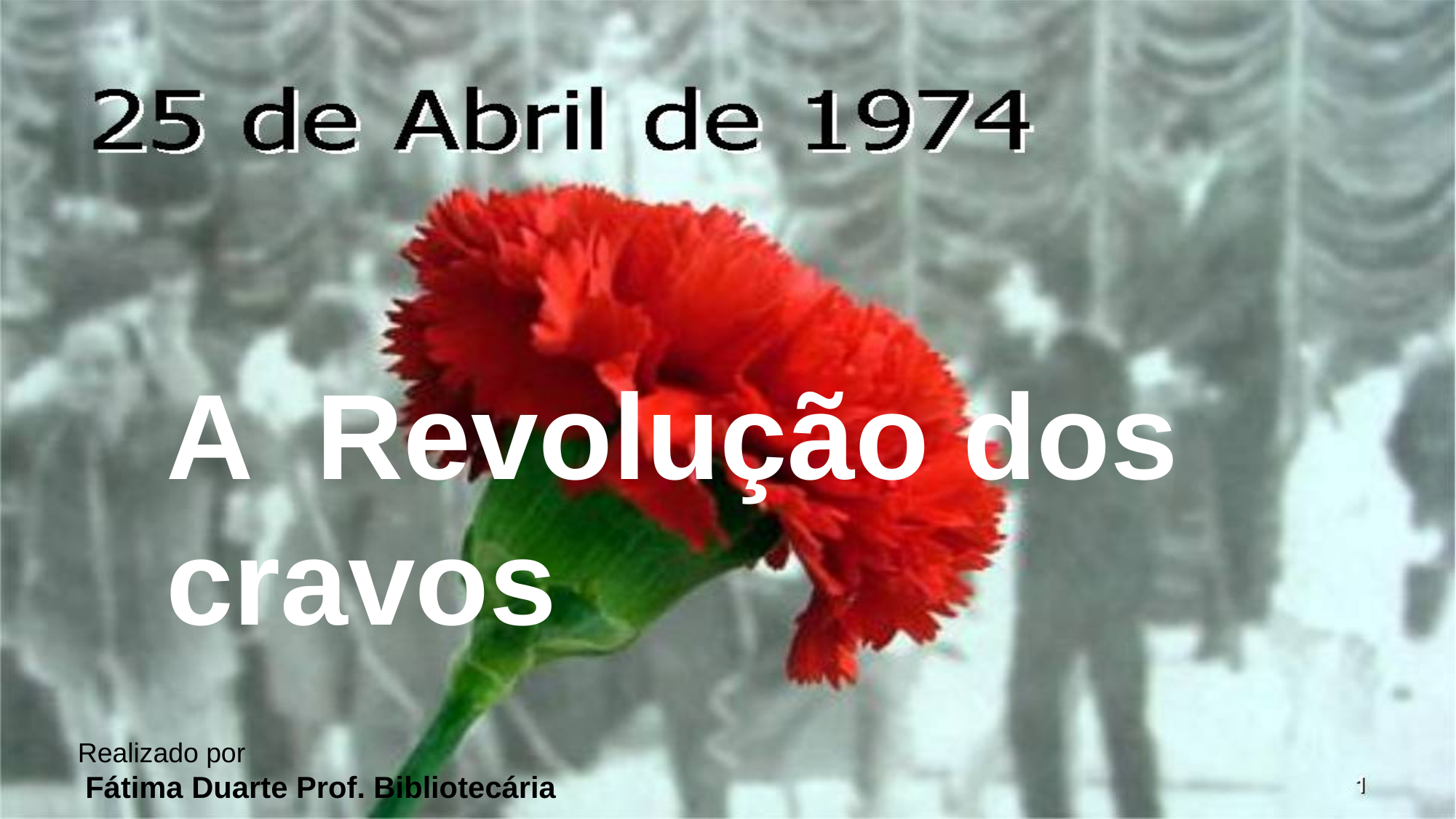

A  Revolução dos cravos
Realizado por
 Fátima Duarte Prof. Bibliotecária